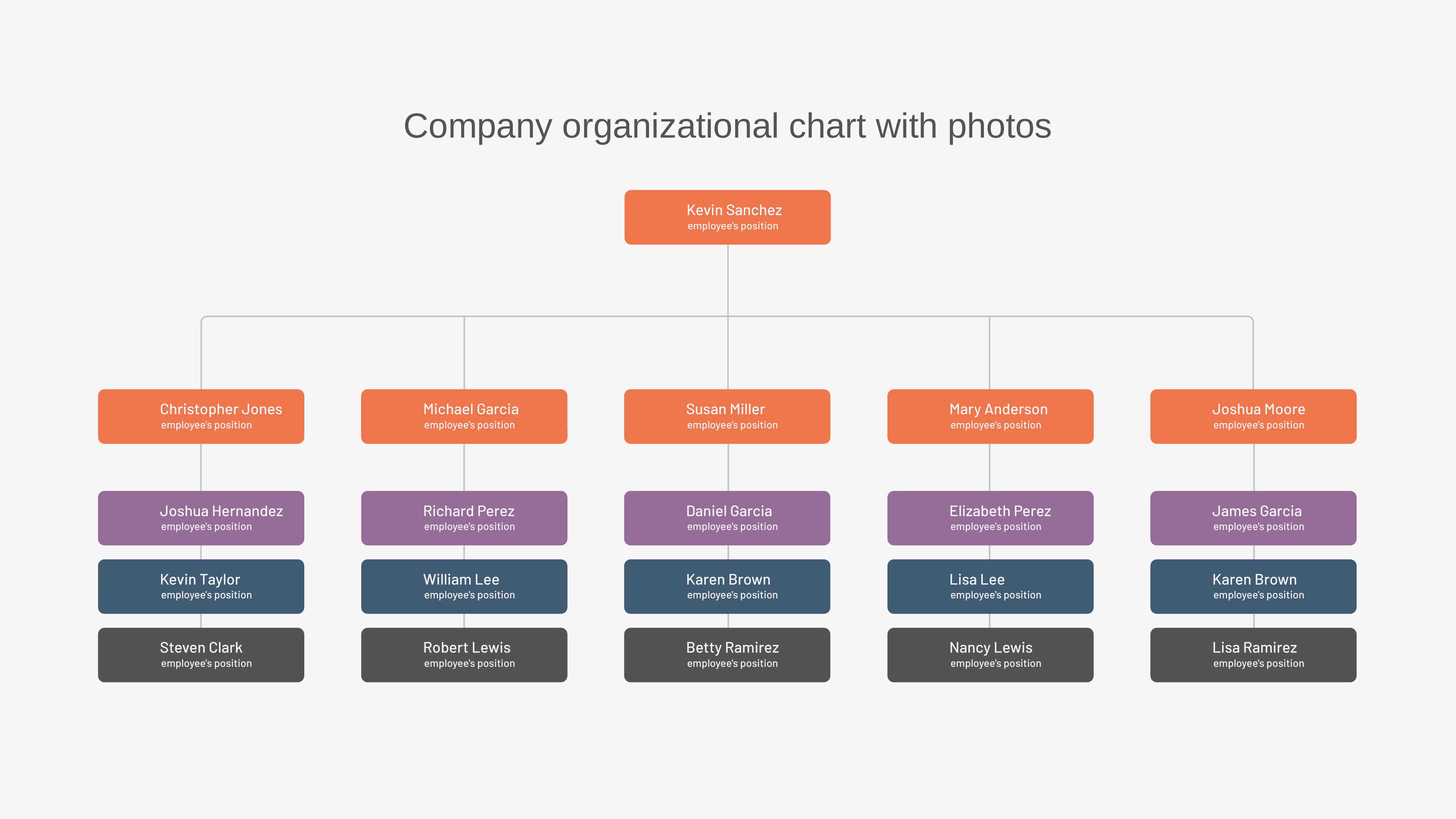

Company organizational chart with photos

Kevin Sanchez
employee's position

Christopher Jones
Michael Garcia
Susan Miller
Mary Anderson
Joshua Moore
employee's position
employee's position
employee's position
employee's position
employee's position

Joshua Hernandez
Richard Perez
Daniel Garcia
Elizabeth Perez
James Garcia
employee's position
employee's position
employee's position
employee's position
employee's position

Kevin Taylor
William Lee
Karen Brown
Lisa Lee
Karen Brown
employee's position
employee's position
employee's position
employee's position
employee's position

Steven Clark
Robert Lewis
Betty Ramirez
Nancy Lewis
Lisa Ramirez
employee's position
employee's position
employee's position
employee's position
employee's position